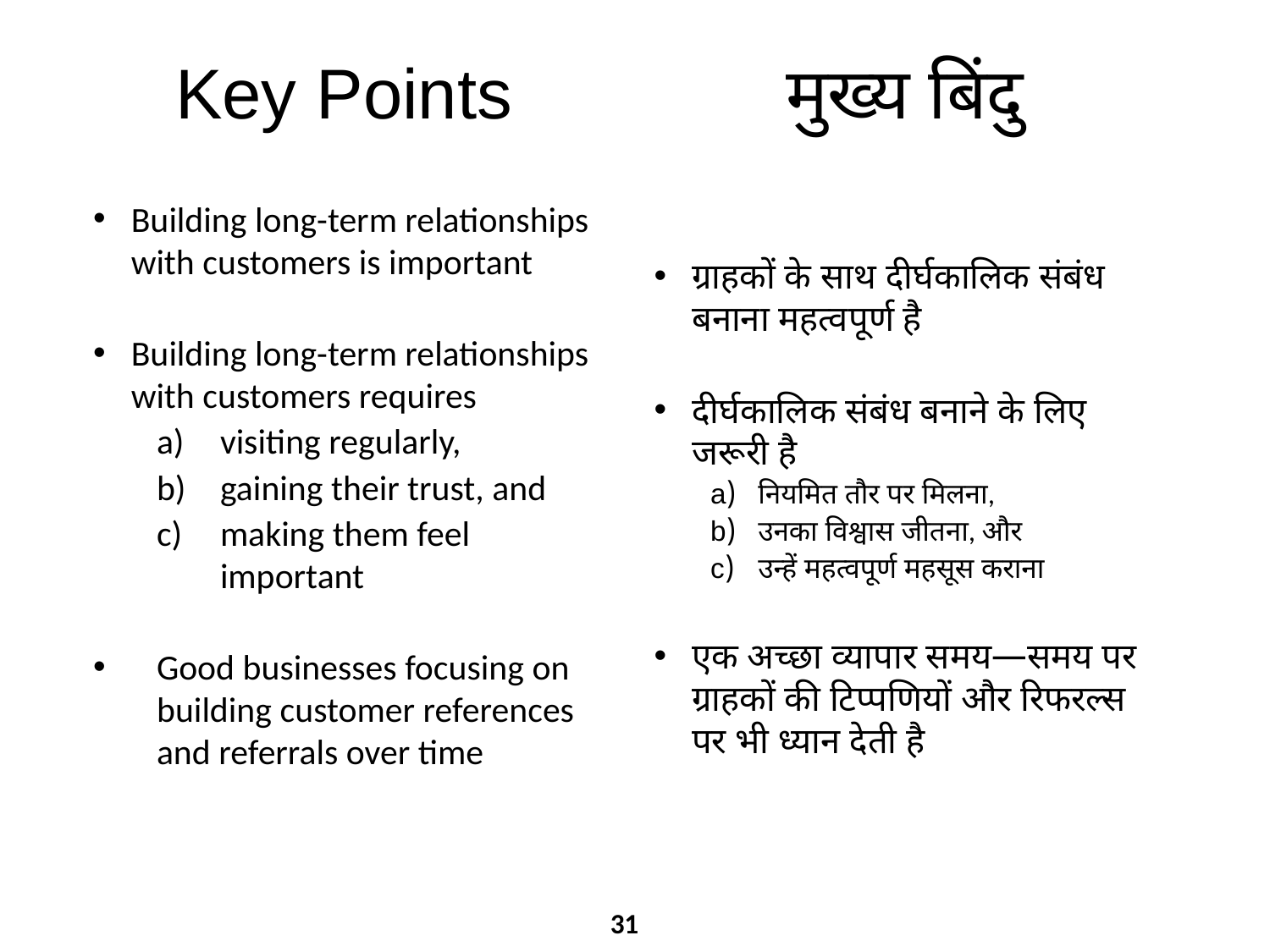

Key Points
मुख्य बिंदु

Building long-term relationships with customers is important

Building long-term relationships with customers requires
visiting regularly,
gaining their trust, and
making them feel important

Good businesses focusing on building customer references and referrals over time

ग्राहकों के साथ दीर्घकालिक संबंध बनाना महत्वपूर्ण है

दीर्घकालिक संबंध बनाने के लिए जरूरी है
नियमित तौर पर मिलना,
उनका विश्वास जीतना, और
उन्हें महत्वपूर्ण महसूस कराना

एक अच्छा व्यापार समय—समय पर ग्राहकों की टिप्पणियों और रिफरल्स पर भी ध्यान देती है
31